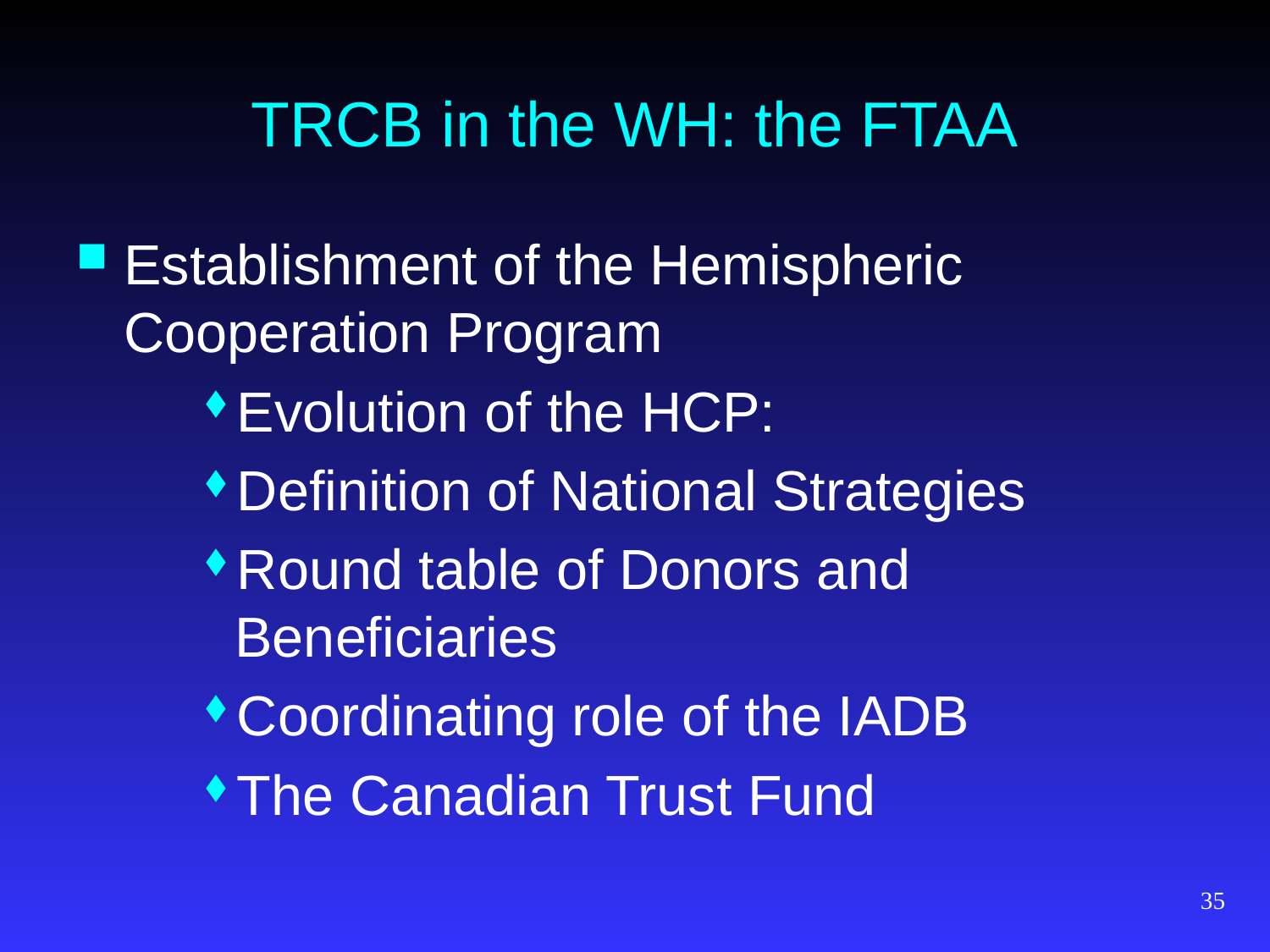

# TRCB in the WH: the FTAA
Establishment of the Hemispheric Cooperation Program
Evolution of the HCP:
Definition of National Strategies
Round table of Donors and Beneficiaries
Coordinating role of the IADB
The Canadian Trust Fund
35